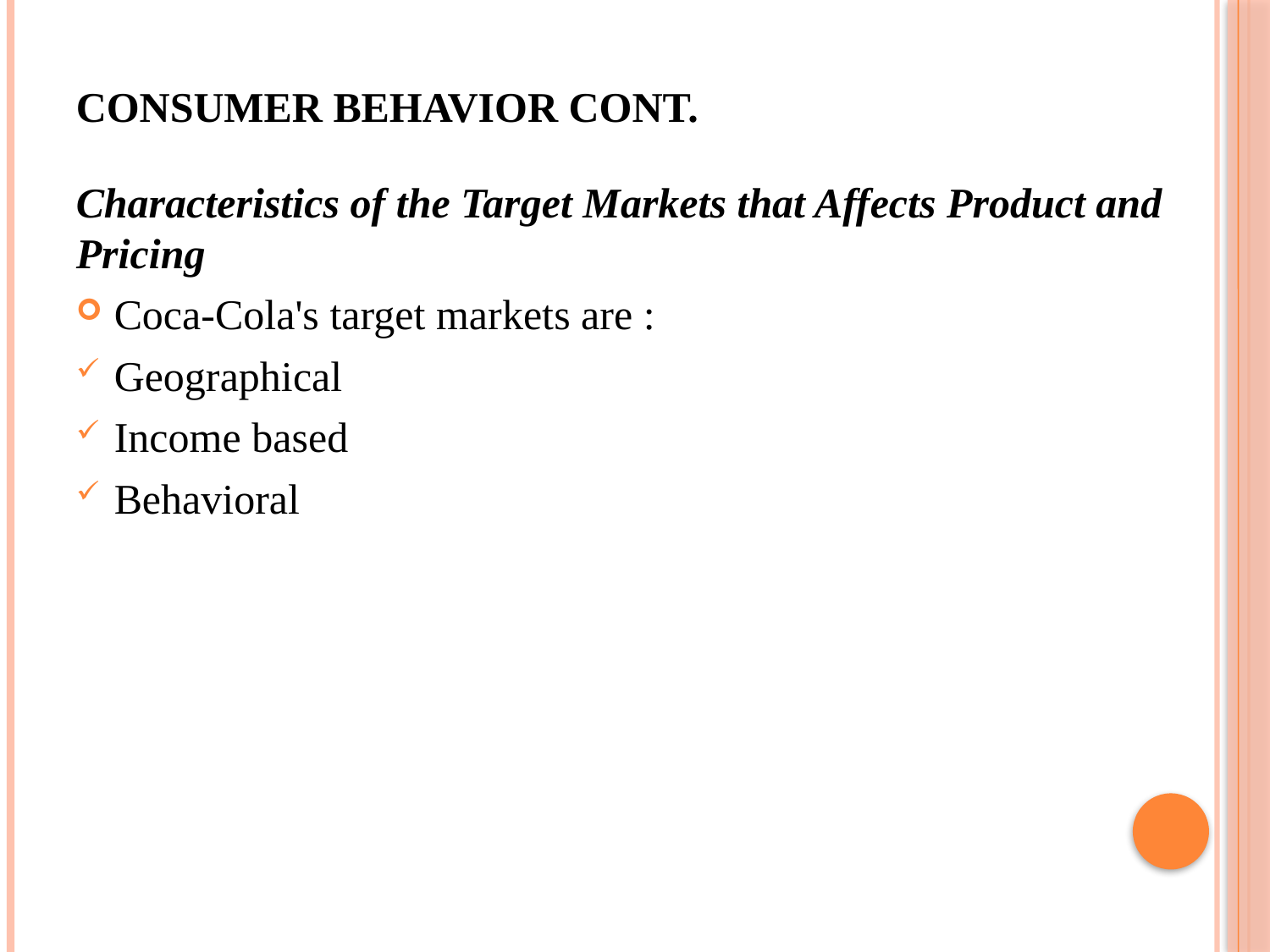

# Consumer Behavior Cont.
Characteristics of the Target Markets that Affects Product and Pricing
Coca-Cola's target markets are :
Geographical
Income based
Behavioral